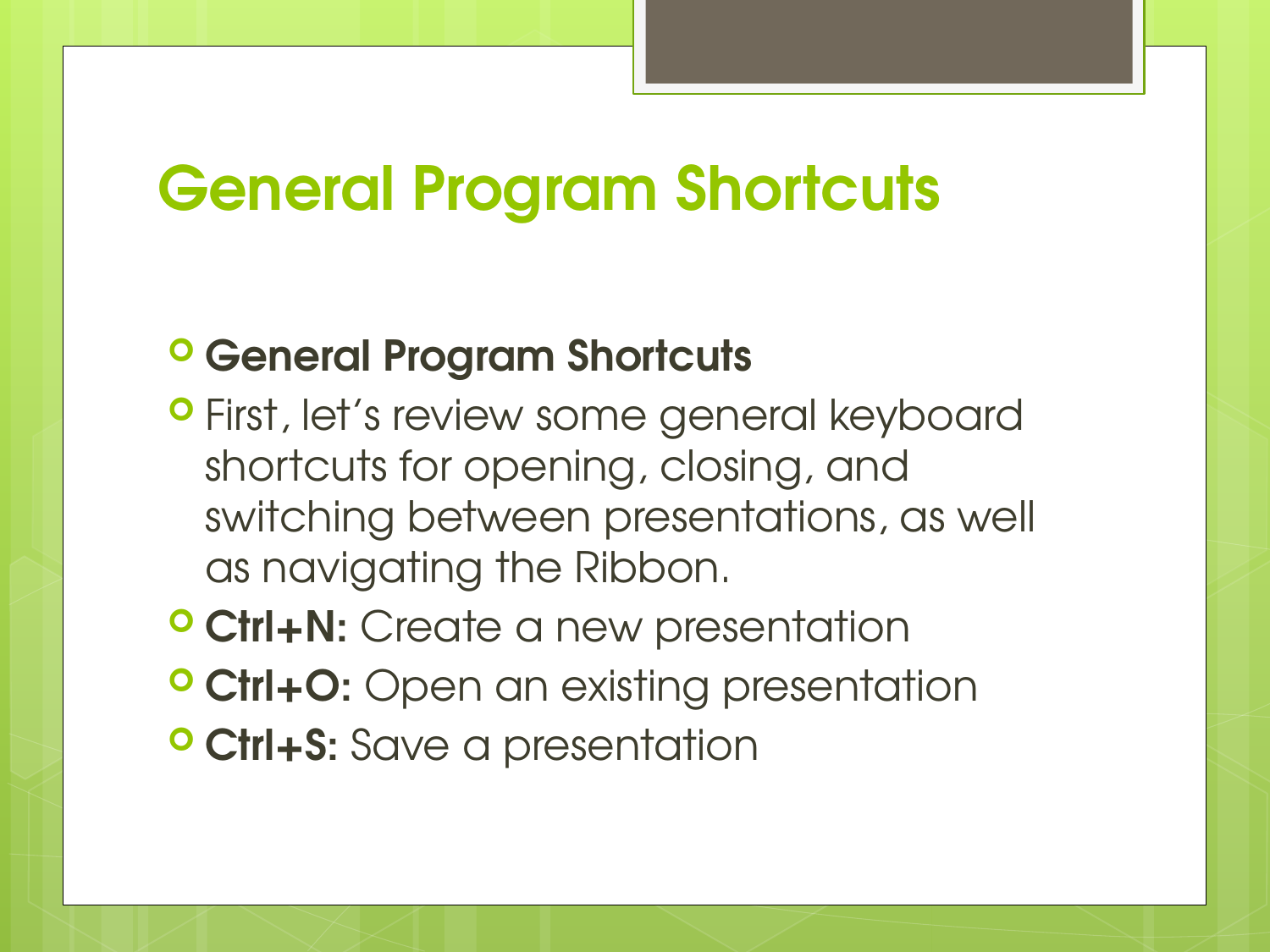

# General Program Shortcuts
General Program Shortcuts
First, let’s review some general keyboard shortcuts for opening, closing, and switching between presentations, as well as navigating the Ribbon.
Ctrl+N: Create a new presentation
Ctrl+O: Open an existing presentation
Ctrl+S: Save a presentation